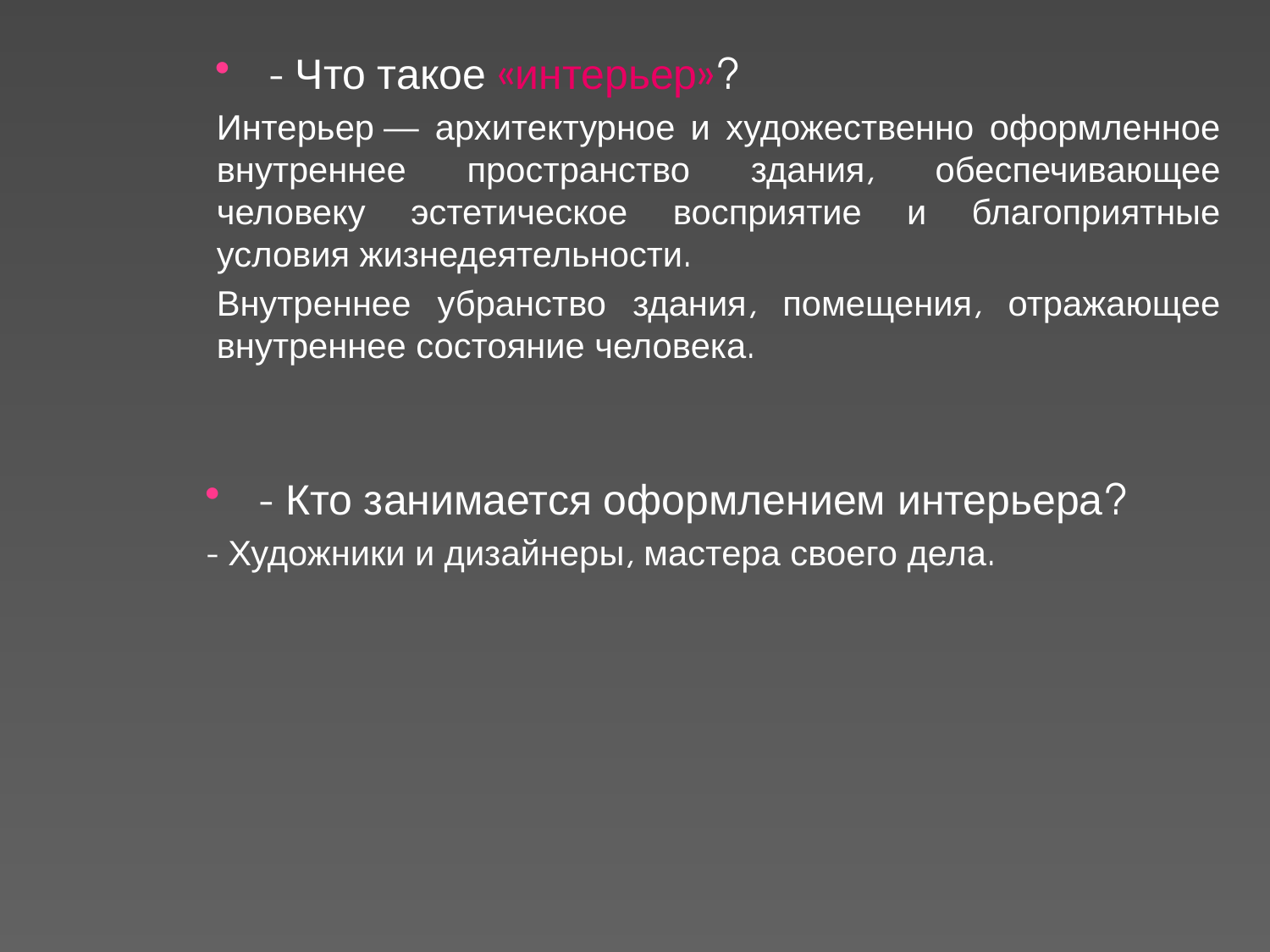

#

- Что такое «интерьер»?
Интерьер — архитектурное и художественно оформленное внутреннее пространство здания, обеспечивающее человеку эстетическое восприятие и благоприятные условия жизнедеятельности.
Внутреннее убранство здания, помещения, отражающее внутреннее состояние человека.

- Кто занимается оформлением интерьера?
- Художники и дизайнеры, мастера своего дела.